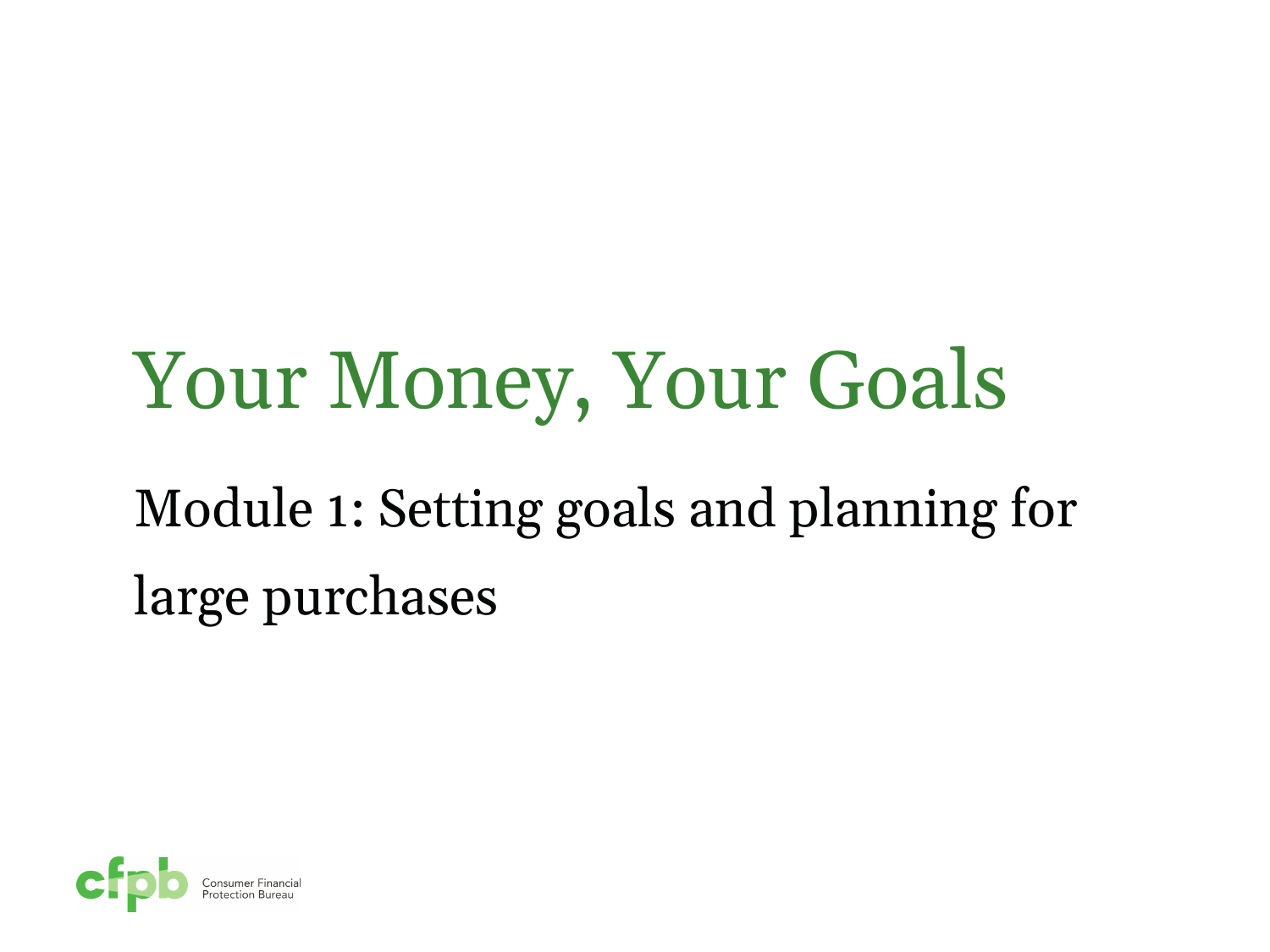

# Your Money, Your Goals
Module 1: Setting goals and planning for large purchases